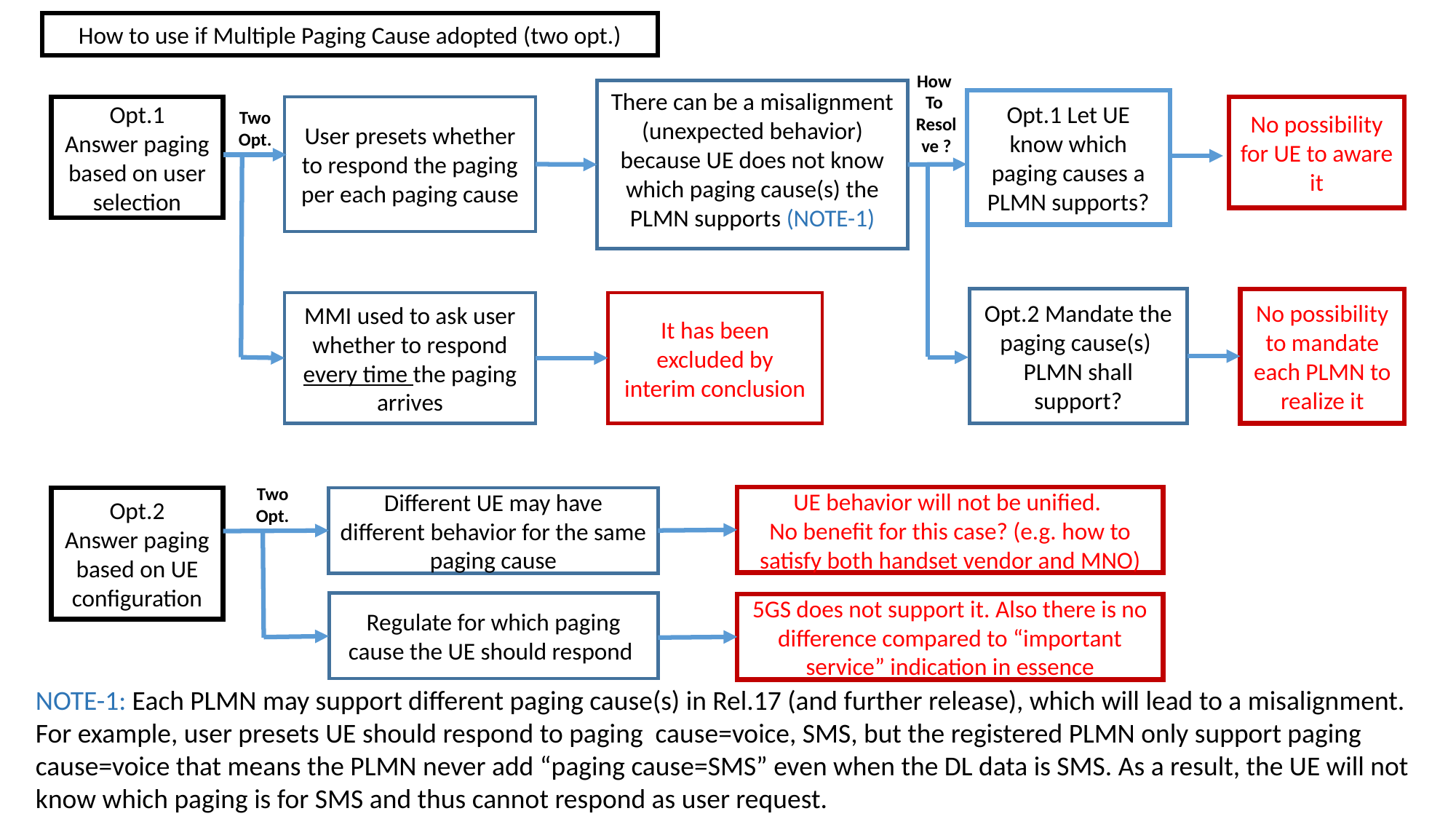

How to use if Multiple Paging Cause adopted (two opt.)
How
To
Resolve ?

There can be a misalignment (unexpected behavior) because UE does not know which paging cause(s) the PLMN supports (NOTE-1)

Opt.1 Let UE know which paging causes a PLMN supports?
User presets whether to respond the paging per each paging cause
No possibility for UE to aware it
Opt.1
Answer paging based on user selection
Two
Opt.

Opt.2 Mandate the paging cause(s)  PLMN shall support?
No possibility to mandate each PLMN to realize it
MMI used to ask user whether to respond every time the paging arrives
It has been excluded by interim conclusion
Two
Opt.

UE behavior will not be unified.
No benefit for this case? (e.g. how to satisfy both handset vendor and MNO)
Opt.2
Answer paging based on UE configuration
Different UE may have different behavior for the same paging cause
Regulate for which paging cause the UE should respond
5GS does not support it. Also there is no difference compared to “important service” indication in essence
NOTE-1: Each PLMN may support different paging cause(s) in Rel.17 (and further release), which will lead to a misalignment.
For example, user presets UE should respond to paging  cause=voice, SMS, but the registered PLMN only support paging cause=voice that means the PLMN never add “paging cause=SMS” even when the DL data is SMS. As a result, the UE will not know which paging is for SMS and thus cannot respond as user request.